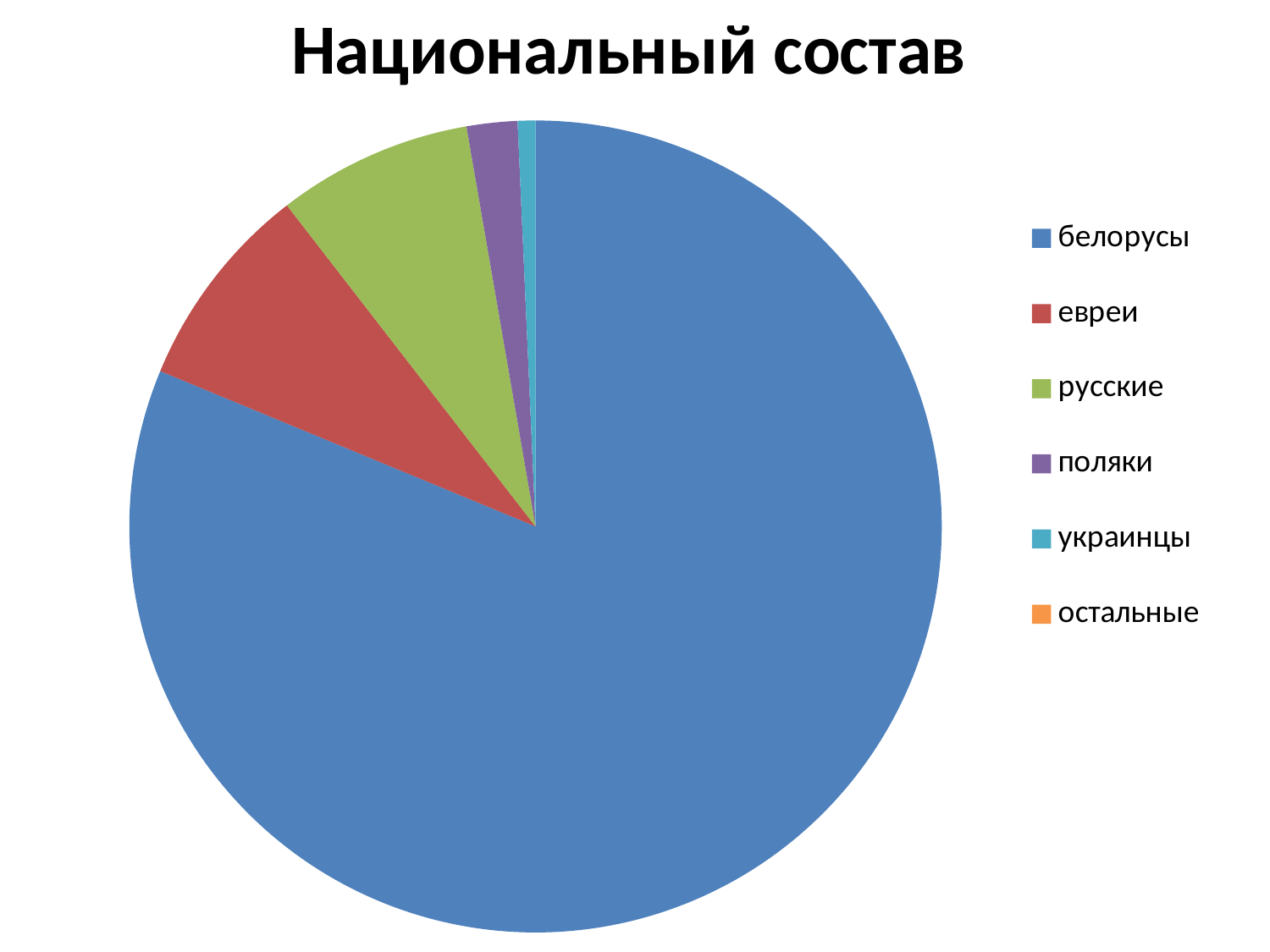

### Chart: Национальный состав

| Category | Продажи |
|---|---|
| белорусы | 80.6 |
| евреи | 8.2 |
| русские | 7.7 |
| поляки | 2.0 |
| украинцы | 0.7 |
| остальные | None |